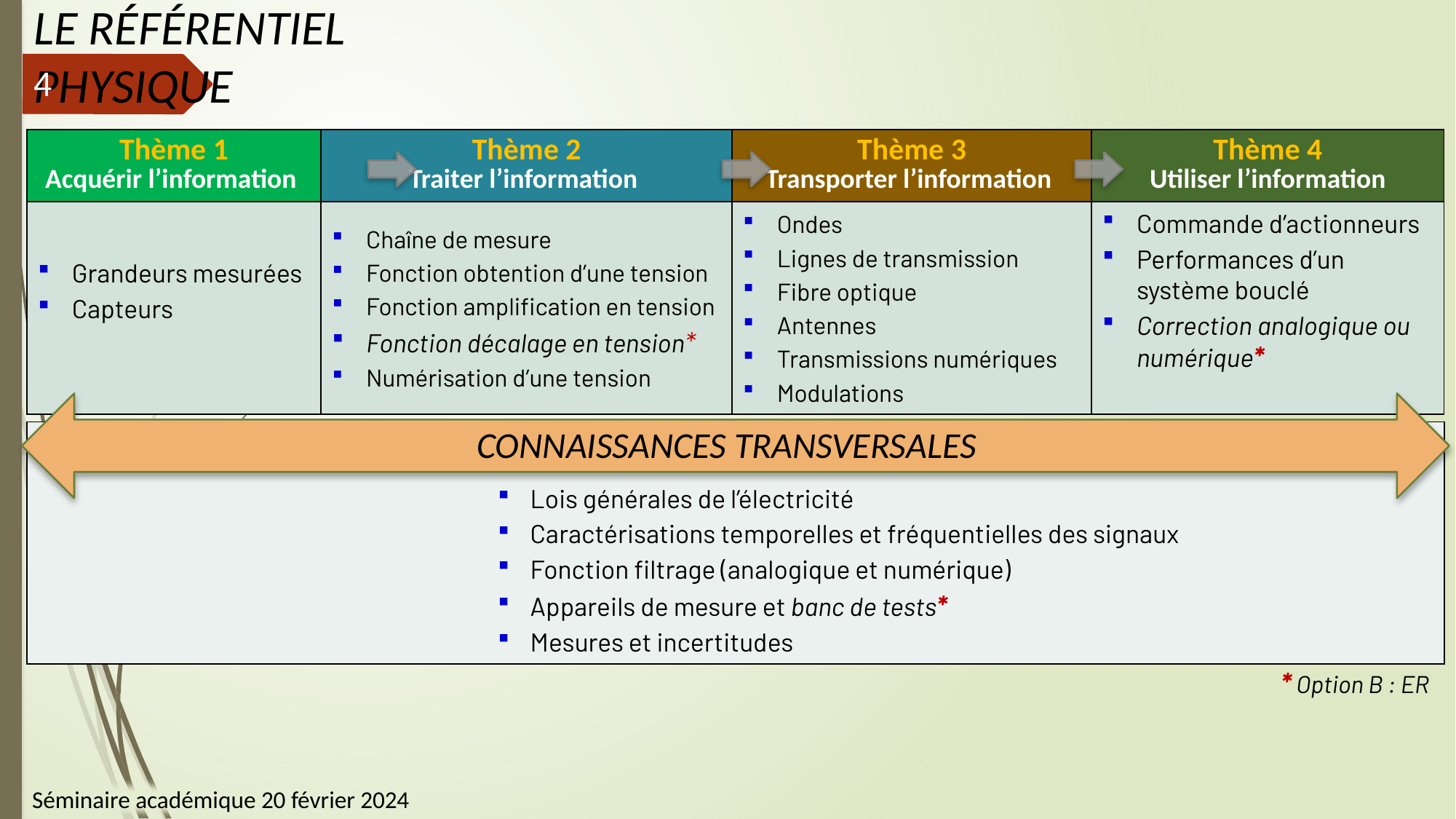

Le référentiel physique
4
| Thème 1 Acquérir l’information | Thème 2 Traiter l’information | Thème 3 Transporter l’information | Thème 4 Utiliser l’information |
| --- | --- | --- | --- |
| Grandeurs mesurées Capteurs | Chaîne de mesure Fonction obtention d’une tension Fonction amplification en tension Fonction décalage en tension\* Numérisation d’une tension | Ondes Lignes de transmission Fibre optique Antennes Transmissions numériques Modulations | Commande d’actionneurs Performances d’un système bouclé Correction analogique ou numérique\* |

connaissances transversales
| Lois générales de l’électricité  Caractérisations temporelles et fréquentielles des signaux Fonction filtrage (analogique et numérique) Appareils de mesure et banc de tests\* Mesures et incertitudes |
| --- |
* Option B : ER